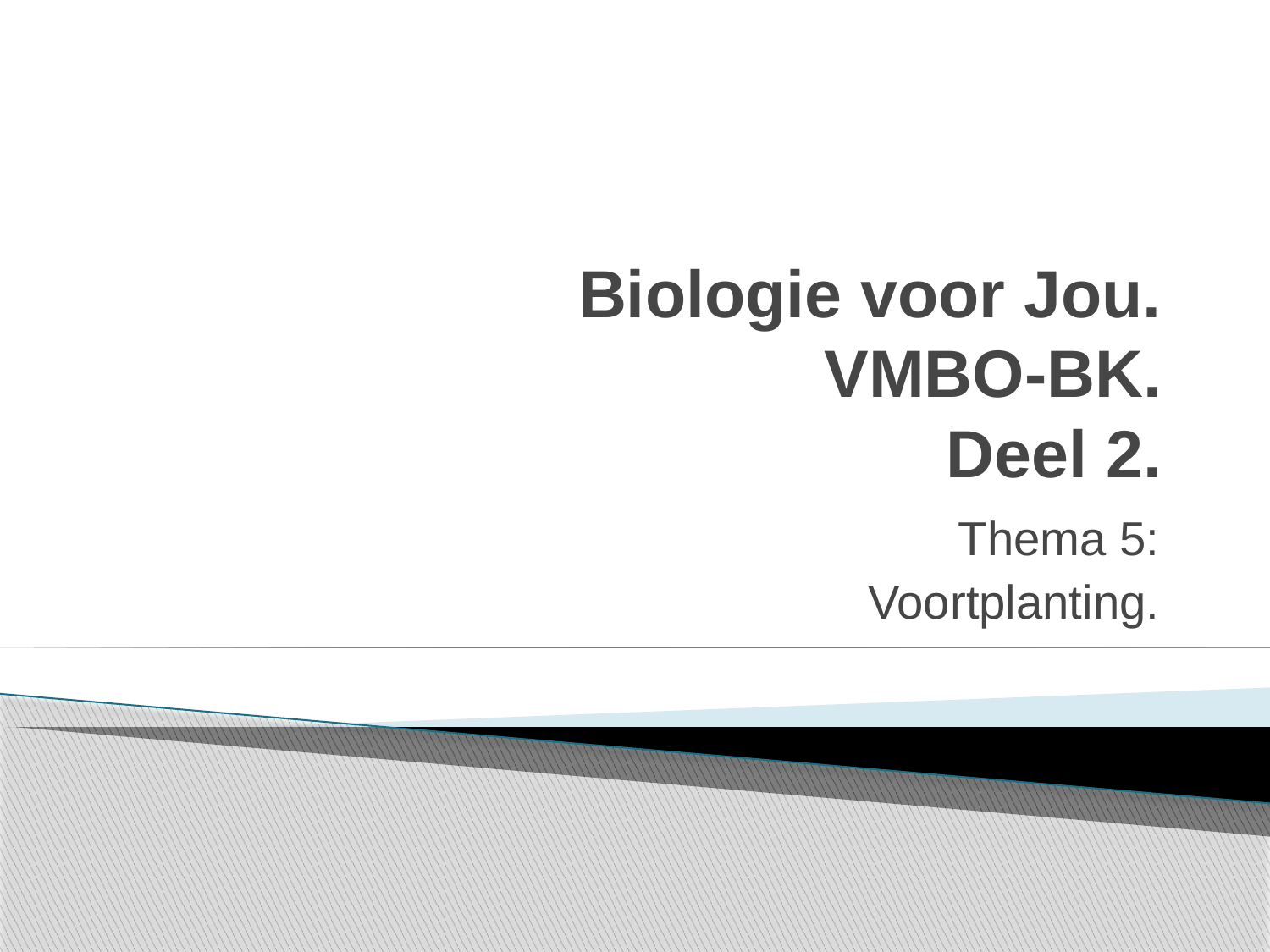

# Biologie voor Jou. VMBO-BK. Deel 2.
Thema 5:
Voortplanting.